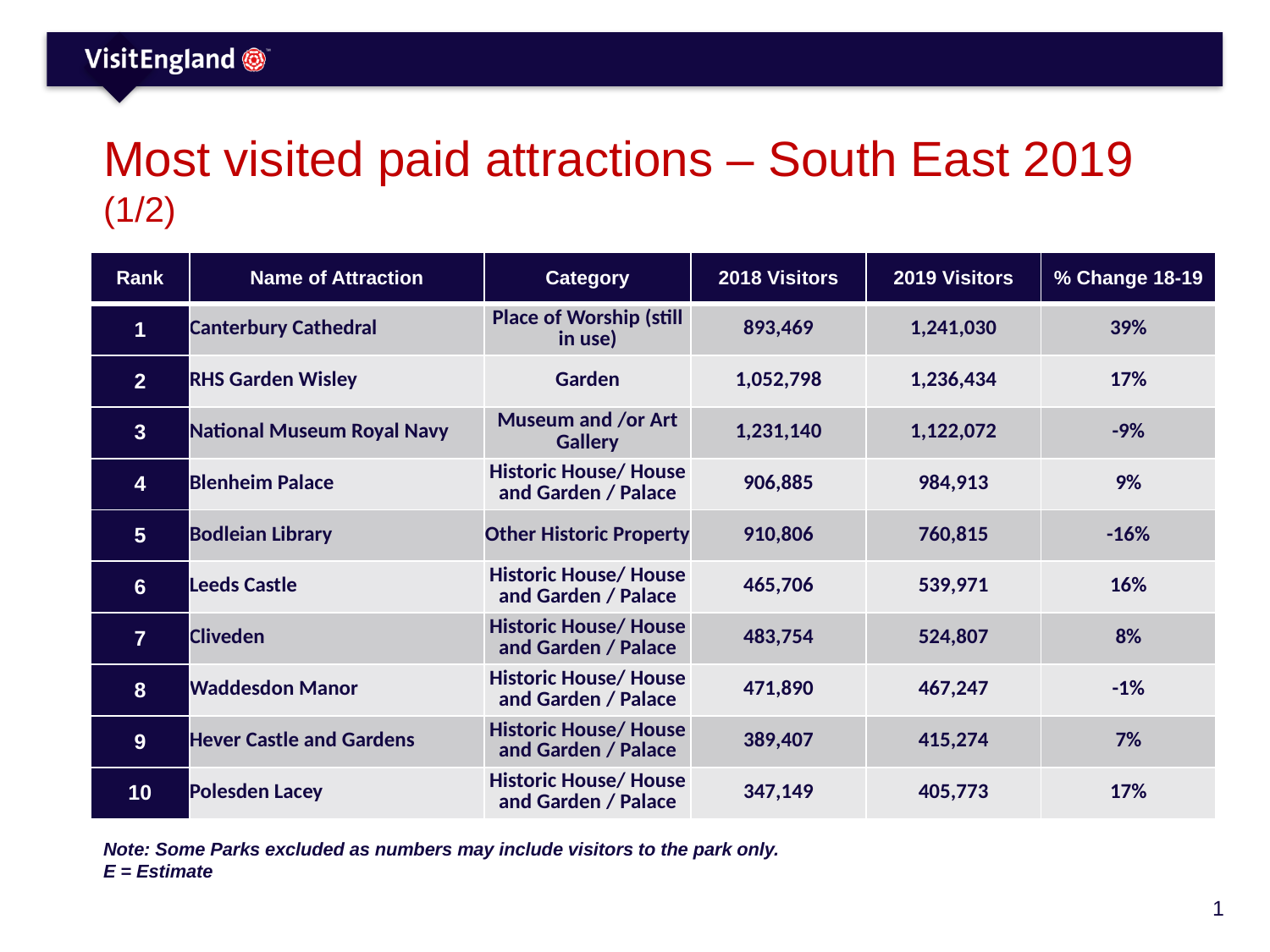

# Most visited paid attractions – South East 2019 (1/2)
| Rank | Name of Attraction | Category | 2018 Visitors | 2019 Visitors | % Change 18-19 |
| --- | --- | --- | --- | --- | --- |
| 1 | Canterbury Cathedral | Place of Worship (still in use) | 893,469 | 1,241,030 | 39% |
| 2 | RHS Garden Wisley | Garden | 1,052,798 | 1,236,434 | 17% |
| 3 | National Museum Royal Navy | Museum and /or Art Gallery | 1,231,140 | 1,122,072 | -9% |
| 4 | Blenheim Palace | Historic House/ House and Garden / Palace | 906,885 | 984,913 | 9% |
| 5 | Bodleian Library | Other Historic Property | 910,806 | 760,815 | -16% |
| 6 | Leeds Castle | Historic House/ House and Garden / Palace | 465,706 | 539,971 | 16% |
| 7 | Cliveden | Historic House/ House and Garden / Palace | 483,754 | 524,807 | 8% |
| 8 | Waddesdon Manor | Historic House/ House and Garden / Palace | 471,890 | 467,247 | -1% |
| 9 | Hever Castle and Gardens | Historic House/ House and Garden / Palace | 389,407 | 415,274 | 7% |
| 10 | Polesden Lacey | Historic House/ House and Garden / Palace | 347,149 | 405,773 | 17% |
Note: Some Parks excluded as numbers may include visitors to the park only.
E = Estimate